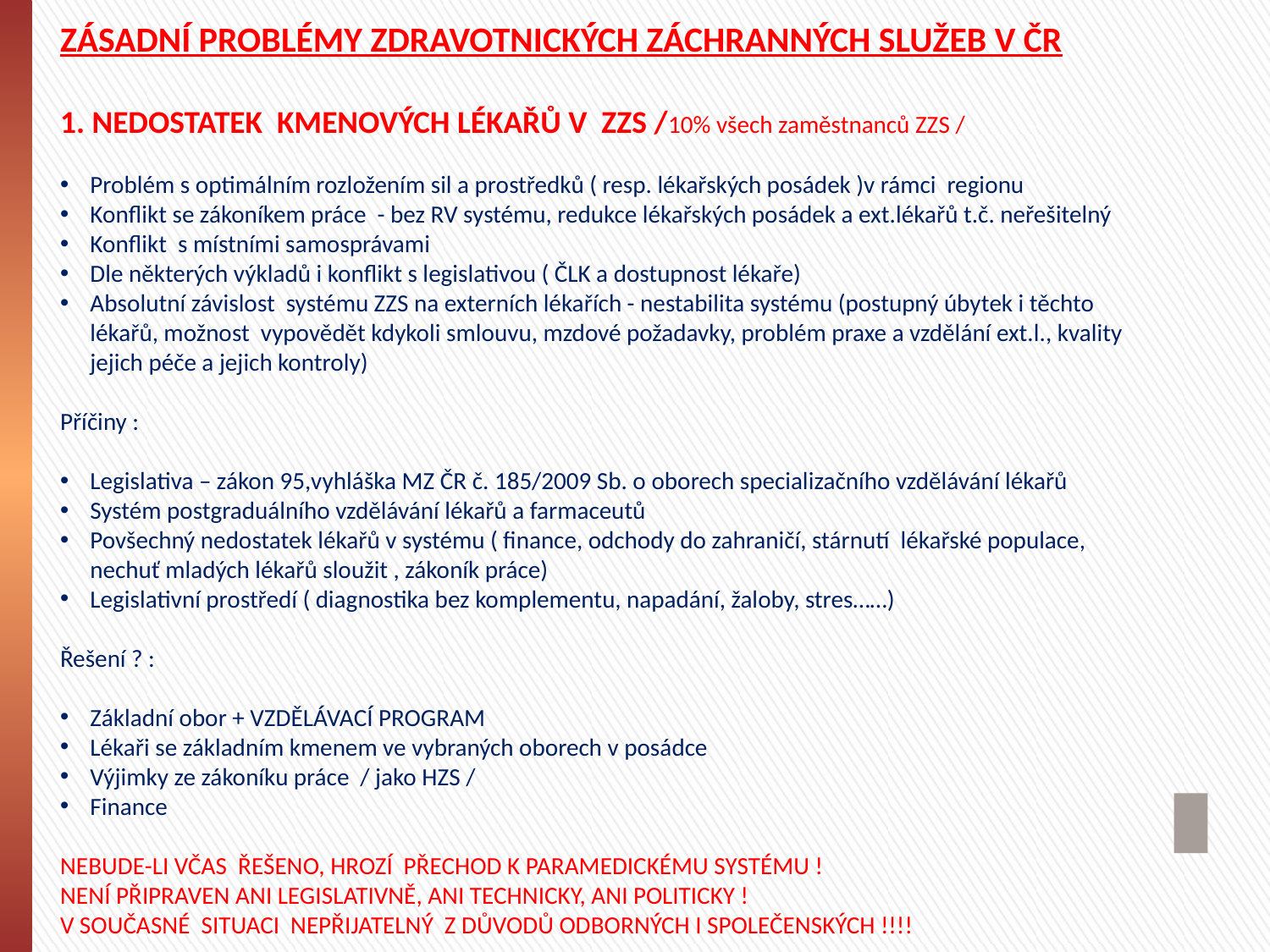

ZÁSADNÍ PROBLÉMY ZDRAVOTNICKÝCH ZÁCHRANNÝCH SLUŽEB V ČR

1. NEDOSTATEK  KMENOVÝCH LÉKAŘŮ V  ZZS /10% všech zaměstnanců ZZS /

Problém s optimálním rozložením sil a prostředků ( resp. lékařských posádek )v rámci  regionu
Konflikt se zákoníkem práce  - bez RV systému, redukce lékařských posádek a ext.lékařů t.č. neřešitelný
Konflikt  s místními samosprávami
Dle některých výkladů i konflikt s legislativou ( ČLK a dostupnost lékaře)
Absolutní závislost  systému ZZS na externích lékařích - nestabilita systému (postupný úbytek i těchto lékařů, možnost  vypovědět kdykoli smlouvu, mzdové požadavky, problém praxe a vzdělání ext.l., kvality jejich péče a jejich kontroly)

Příčiny :

Legislativa – zákon 95,vyhláška MZ ČR č. 185/2009 Sb. o oborech specializačního vzdělávání lékařů
Systém postgraduálního vzdělávání lékařů a farmaceutů
Povšechný nedostatek lékařů v systému ( finance, odchody do zahraničí, stárnutí  lékařské populace, nechuť mladých lékařů sloužit , zákoník práce)
Legislativní prostředí ( diagnostika bez komplementu, napadání, žaloby, stres……)

Řešení ? :

Základní obor + VZDĚLÁVACÍ PROGRAM
Lékaři se základním kmenem ve vybraných oborech v posádce
Výjimky ze zákoníku práce  / jako HZS /
Finance

NEBUDE-LI VČAS  ŘEŠENO, HROZÍ  PŘECHOD K PARAMEDICKÉMU SYSTÉMU !
NENÍ PŘIPRAVEN ANI LEGISLATIVNĚ, ANI TECHNICKY, ANI POLITICKY !
V SOUČASNÉ  SITUACI  NEPŘIJATELNÝ  Z DŮVODŮ ODBORNÝCH I SPOLEČENSKÝCH !!!!